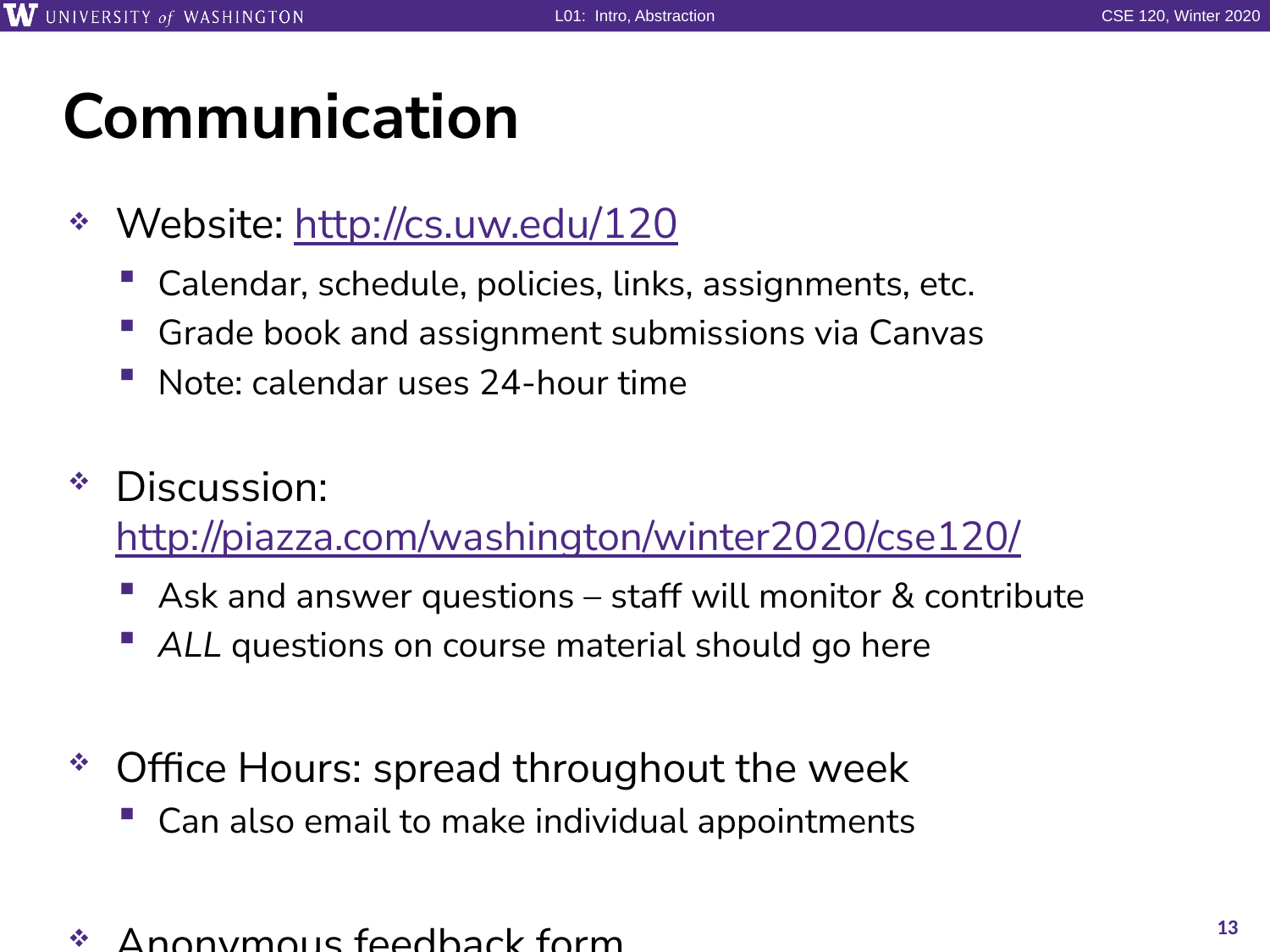

# Communication
Website: http://cs.uw.edu/120
Calendar, schedule, policies, links, assignments, etc.
Grade book and assignment submissions via Canvas
Note: calendar uses 24-hour time

Discussion:  http://piazza.com/washington/winter2020/cse120/
Ask and answer questions – staff will monitor & contribute
ALL questions on course material should go here

Office Hours: spread throughout the week
Can also email to make individual appointments

Anonymous feedback form
13